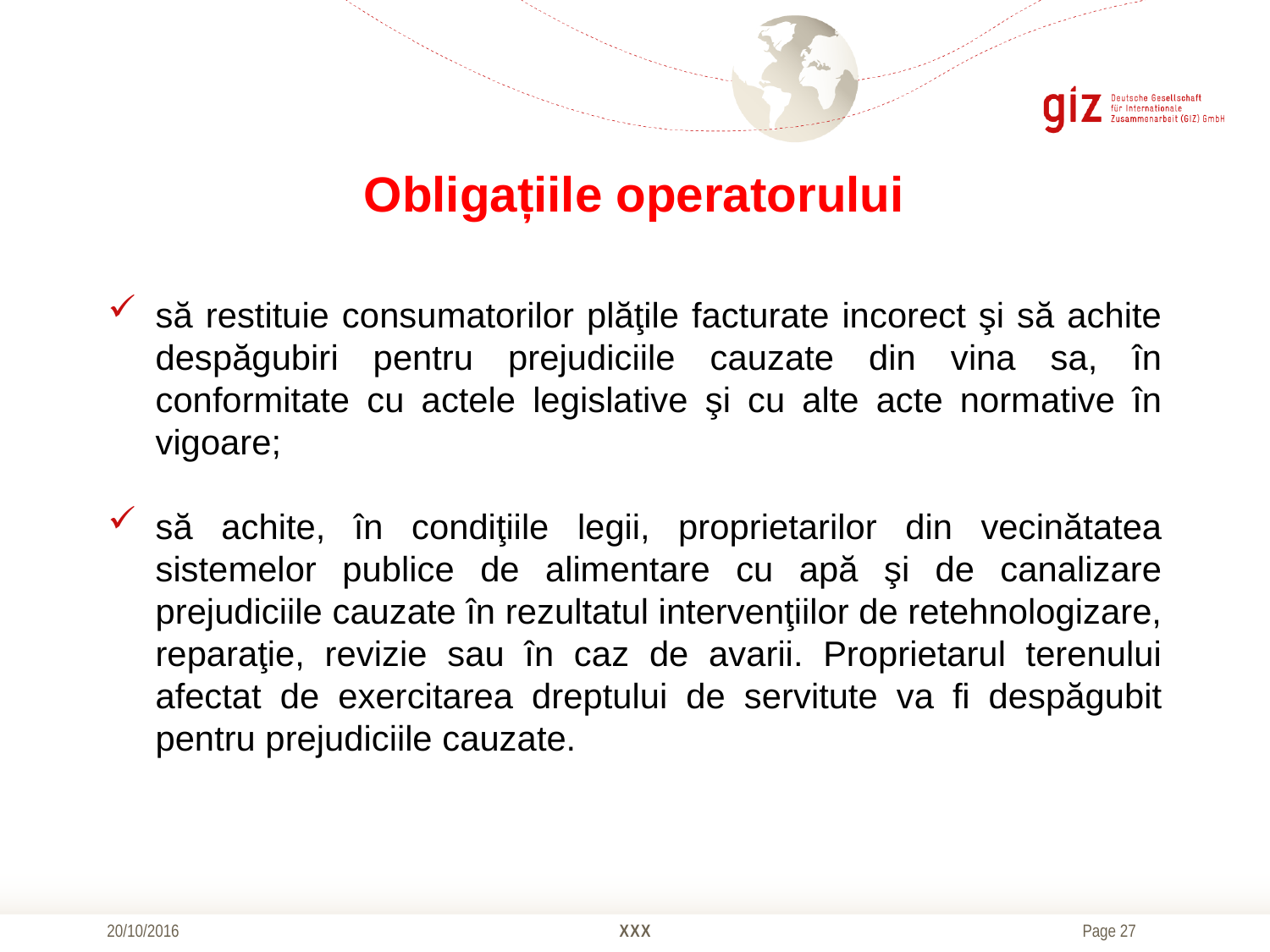

# Obligațiile operatorului
să restituie consumatorilor plăţile facturate incorect şi să achite despăgubiri pentru prejudiciile cauzate din vina sa, în conformitate cu actele legislative şi cu alte acte normative în vigoare;

să achite, în condiţiile legii, proprietarilor din vecinătatea sistemelor publice de alimentare cu apă şi de canalizare prejudiciile cauzate în rezultatul intervenţiilor de retehnologizare, reparaţie, revizie sau în caz de avarii. Proprietarul terenului afectat de exercitarea dreptului de servitute va fi despăgubit pentru prejudiciile cauzate.

20/10/2016
XXX